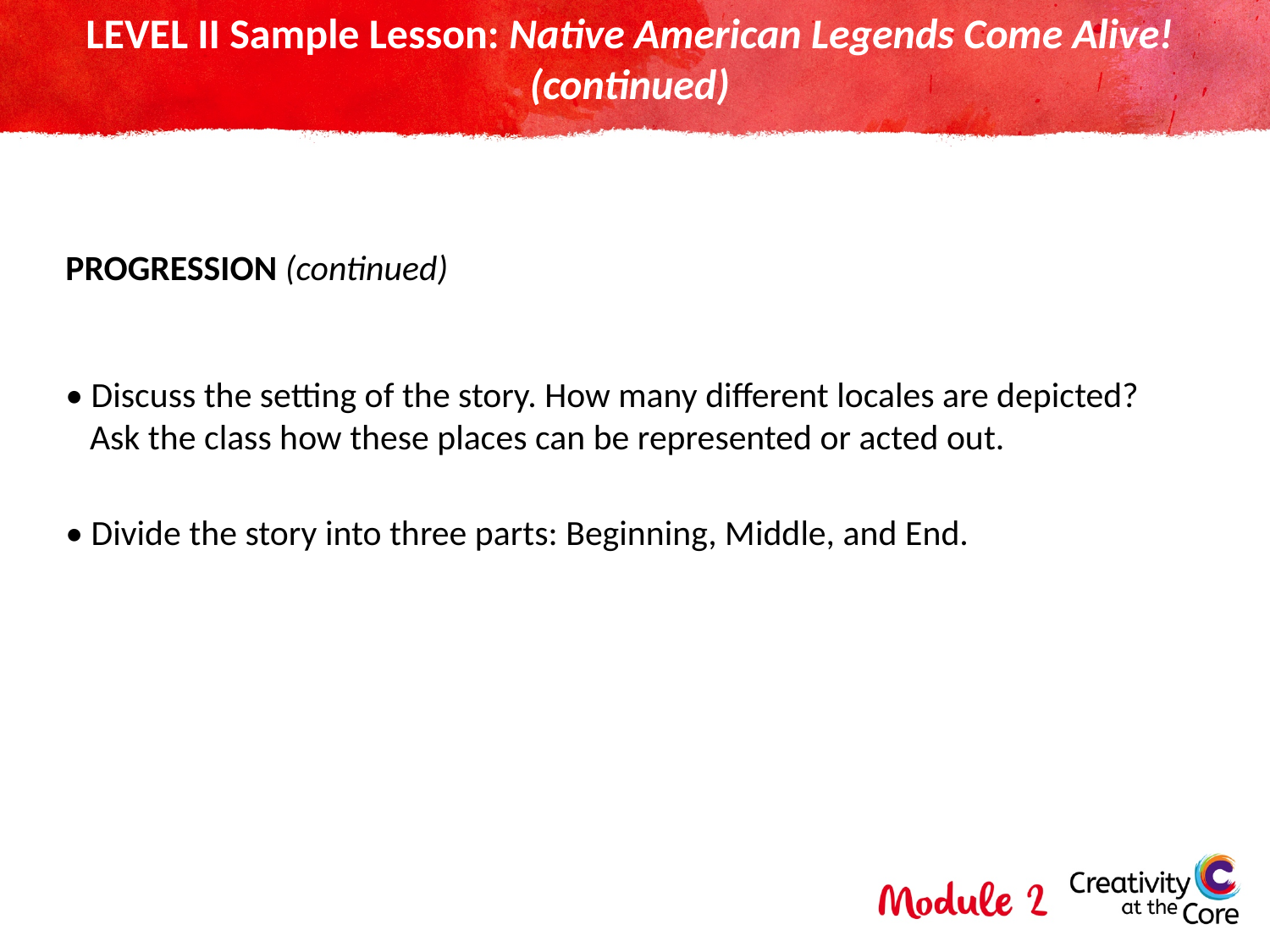

# LEVEL II Sample Lesson: Native American Legends Come Alive! (continued)

PROGRESSION (continued)

• Discuss the setting of the story. How many different locales are depicted?
   Ask the class how these places can be represented or acted out.

• Divide the story into three parts: Beginning, Middle, and End.